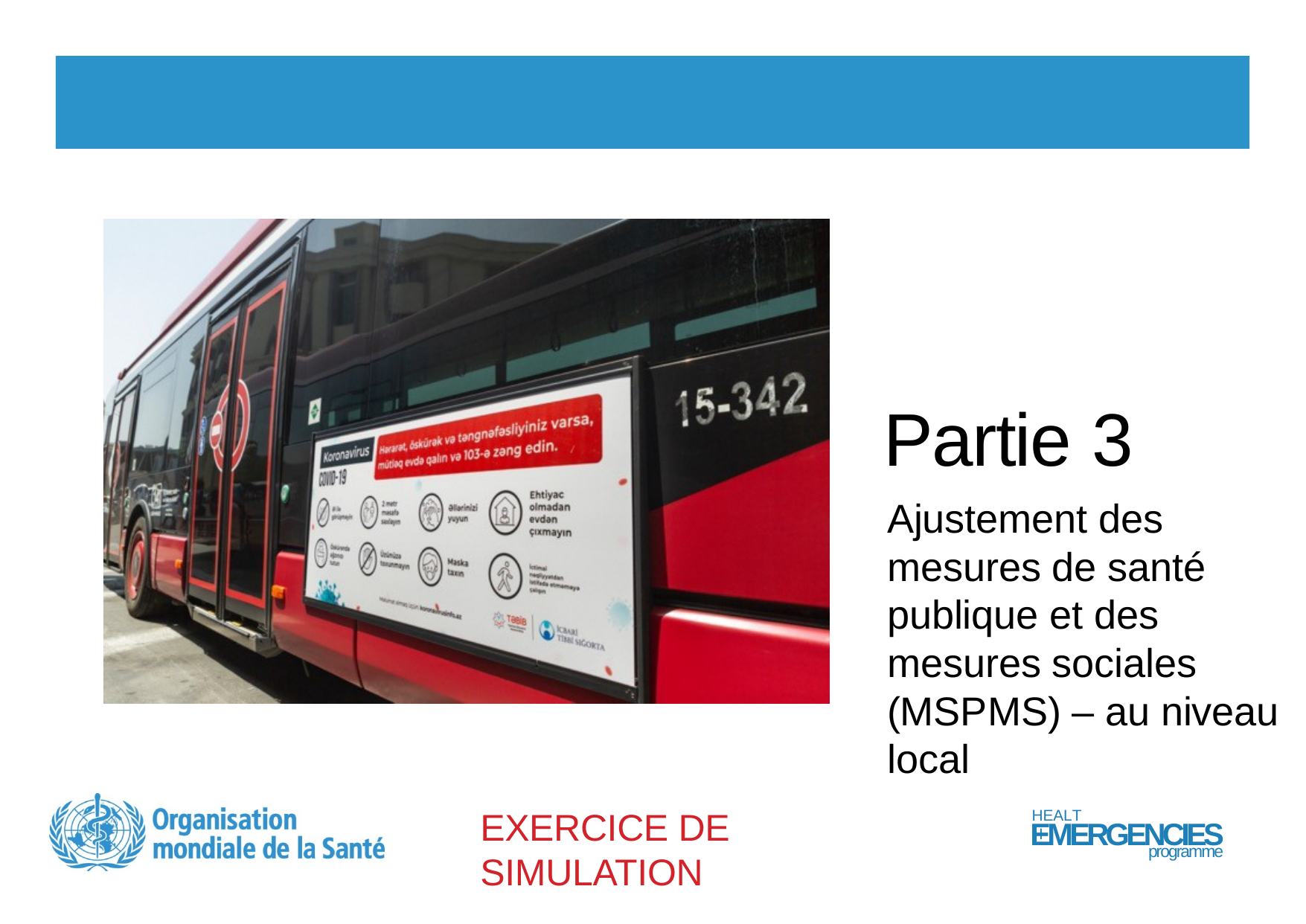

Partie 3
Ajustement des mesures de santé publique et des mesures sociales (MSPMS) – au niveau local
EXERCICE DE SIMULATION
HEALTH
EMERGENCIES
programme